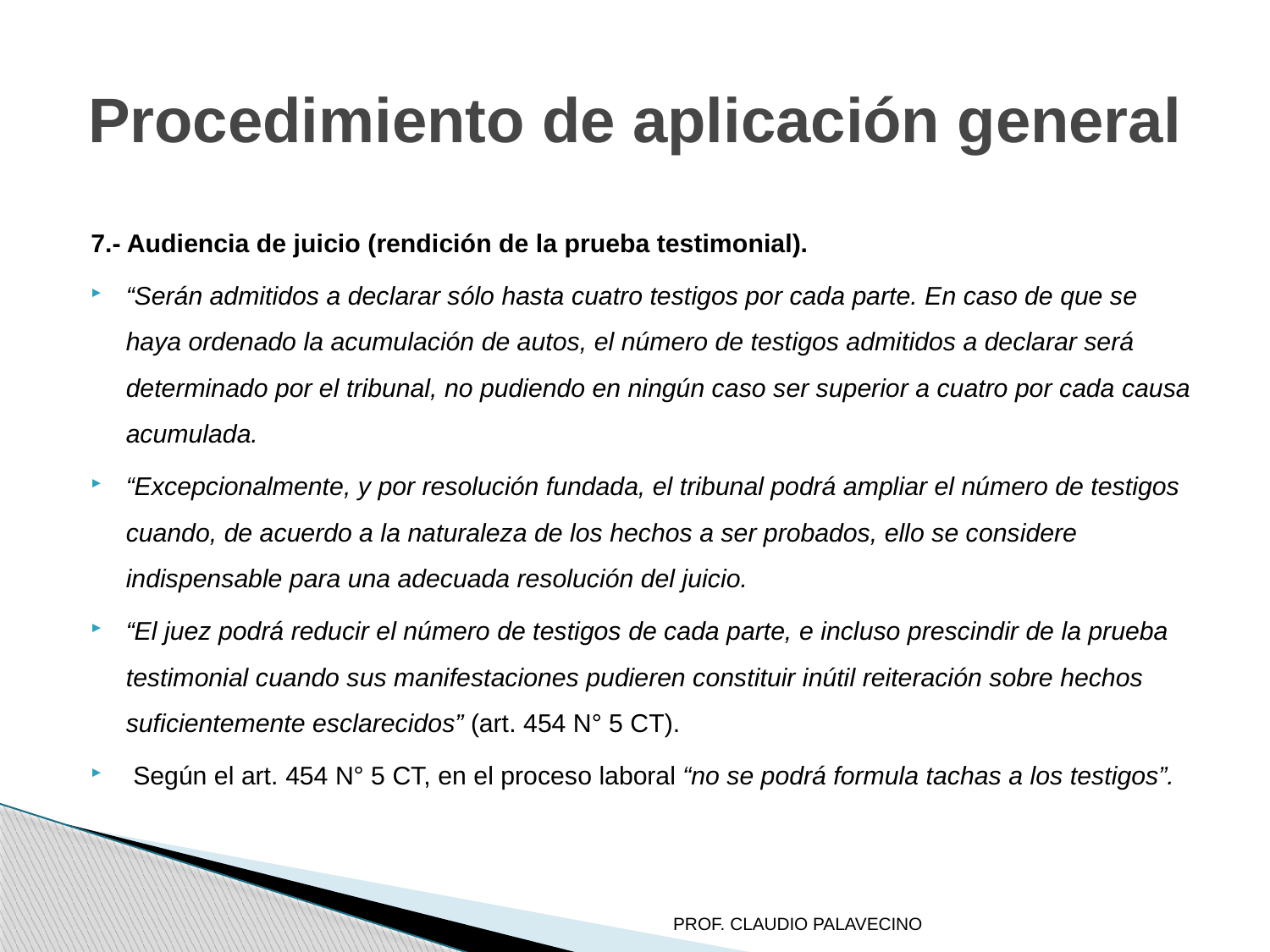

# Procedimiento de aplicación general
7.- Audiencia de juicio (rendición de la prueba testimonial).
“Serán admitidos a declarar sólo hasta cuatro testigos por cada parte. En caso de que se haya ordenado la acumulación de autos, el número de testigos admitidos a declarar será determinado por el tribunal, no pudiendo en ningún caso ser superior a cuatro por cada causa acumulada.
“Excepcionalmente, y por resolución fundada, el tribunal podrá ampliar el número de testigos cuando, de acuerdo a la naturaleza de los hechos a ser probados, ello se considere indispensable para una adecuada resolución del juicio.
“El juez podrá reducir el número de testigos de cada parte, e incluso prescindir de la prueba testimonial cuando sus manifestaciones pudieren constituir inútil reiteración sobre hechos suficientemente esclarecidos” (art. 454 N° 5 CT).
 Según el art. 454 N° 5 CT, en el proceso laboral “no se podrá formula tachas a los testigos”.

PROF. CLAUDIO PALAVECINO